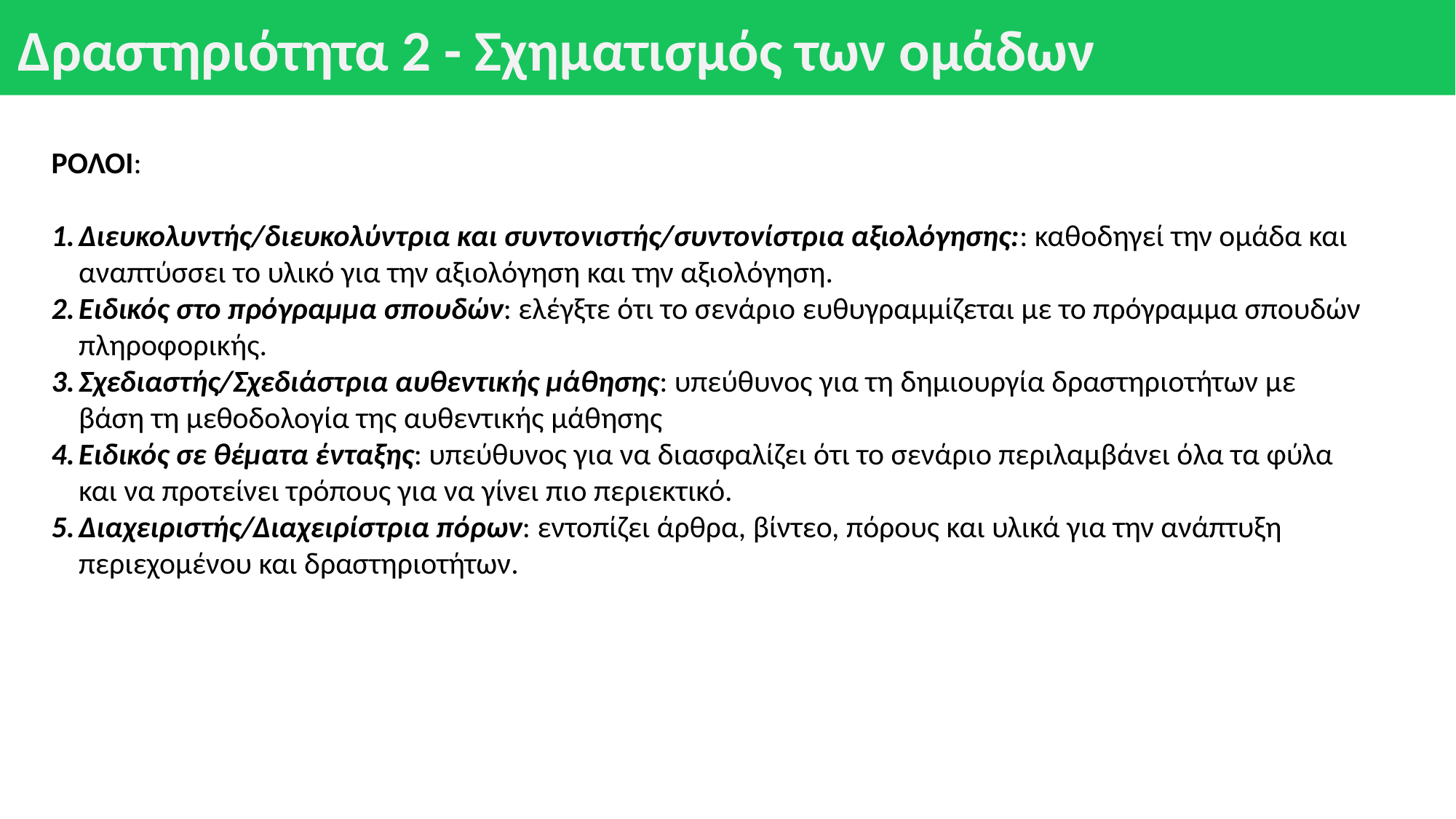

# Δραστηριότητα 2 - Σχηματισμός των ομάδων
ΡΟΛΟΙ:
Διευκολυντής/διευκολύντρια και συντονιστής/συντονίστρια αξιολόγησης:: καθοδηγεί την ομάδα και αναπτύσσει το υλικό για την αξιολόγηση και την αξιολόγηση.
Ειδικός στο πρόγραμμα σπουδών: ελέγξτε ότι το σενάριο ευθυγραμμίζεται με το πρόγραμμα σπουδών πληροφορικής.
Σχεδιαστής/Σχεδιάστρια αυθεντικής μάθησης: υπεύθυνος για τη δημιουργία δραστηριοτήτων με βάση τη μεθοδολογία της αυθεντικής μάθησης
Ειδικός σε θέματα ένταξης: υπεύθυνος για να διασφαλίζει ότι το σενάριο περιλαμβάνει όλα τα φύλα και να προτείνει τρόπους για να γίνει πιο περιεκτικό.
Διαχειριστής/Διαχειρίστρια πόρων: εντοπίζει άρθρα, βίντεο, πόρους και υλικά για την ανάπτυξη περιεχομένου και δραστηριοτήτων.